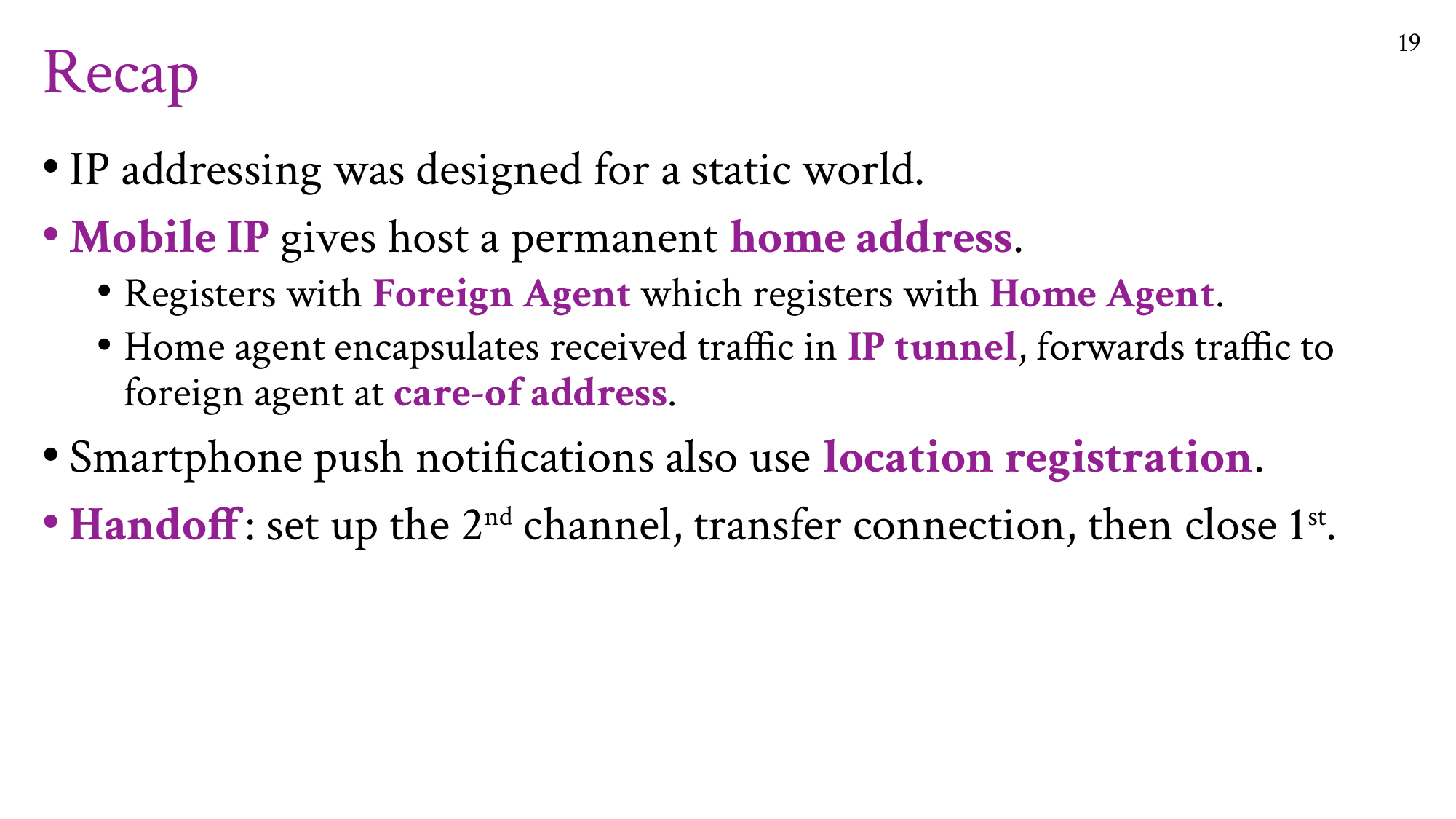

# Recap
IP addressing was designed for a static world.
Mobile IP gives host a permanent home address.
Registers with Foreign Agent which registers with Home Agent.
Home agent encapsulates received traffic in IP tunnel, forwards traffic to foreign agent at care-of address.
Smartphone push notifications also use location registration.
Handoff: set up the 2nd channel, transfer connection, then close 1st.